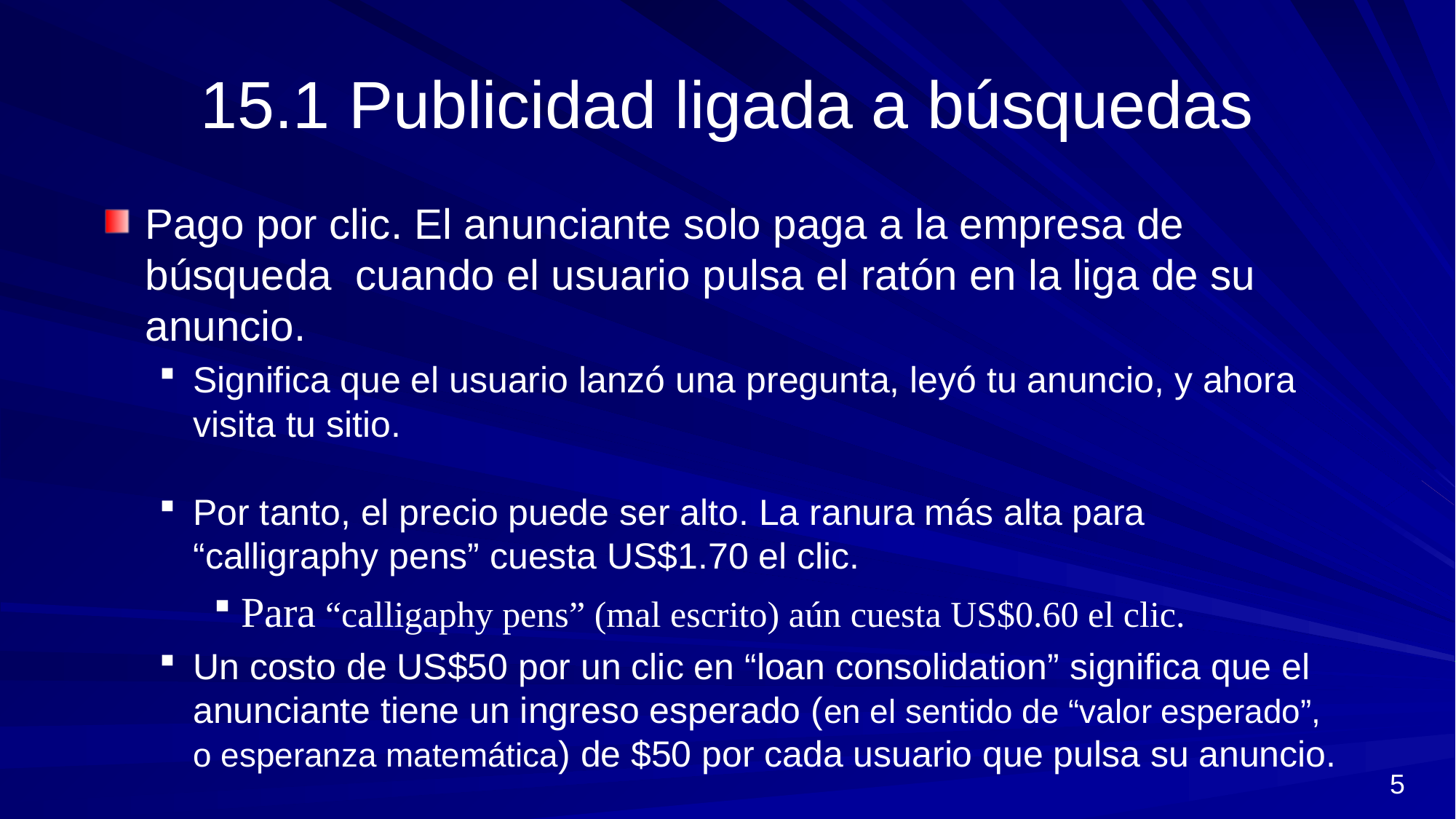

# 15.1 Publicidad ligada a búsquedas
Pago por clic. El anunciante solo paga a la empresa de búsqueda  cuando el usuario pulsa el ratón en la liga de su anuncio.
Significa que el usuario lanzó una pregunta, leyó tu anuncio, y ahora visita tu sitio.

Por tanto, el precio puede ser alto. La ranura más alta para “calligraphy pens” cuesta US$1.70 el clic.
Para “calligaphy pens” (mal escrito) aún cuesta US$0.60 el clic.
Un costo de US$50 por un clic en “loan consolidation” significa que el anunciante tiene un ingreso esperado (en el sentido de “valor esperado”, o esperanza matemática) de $50 por cada usuario que pulsa su anuncio.

5